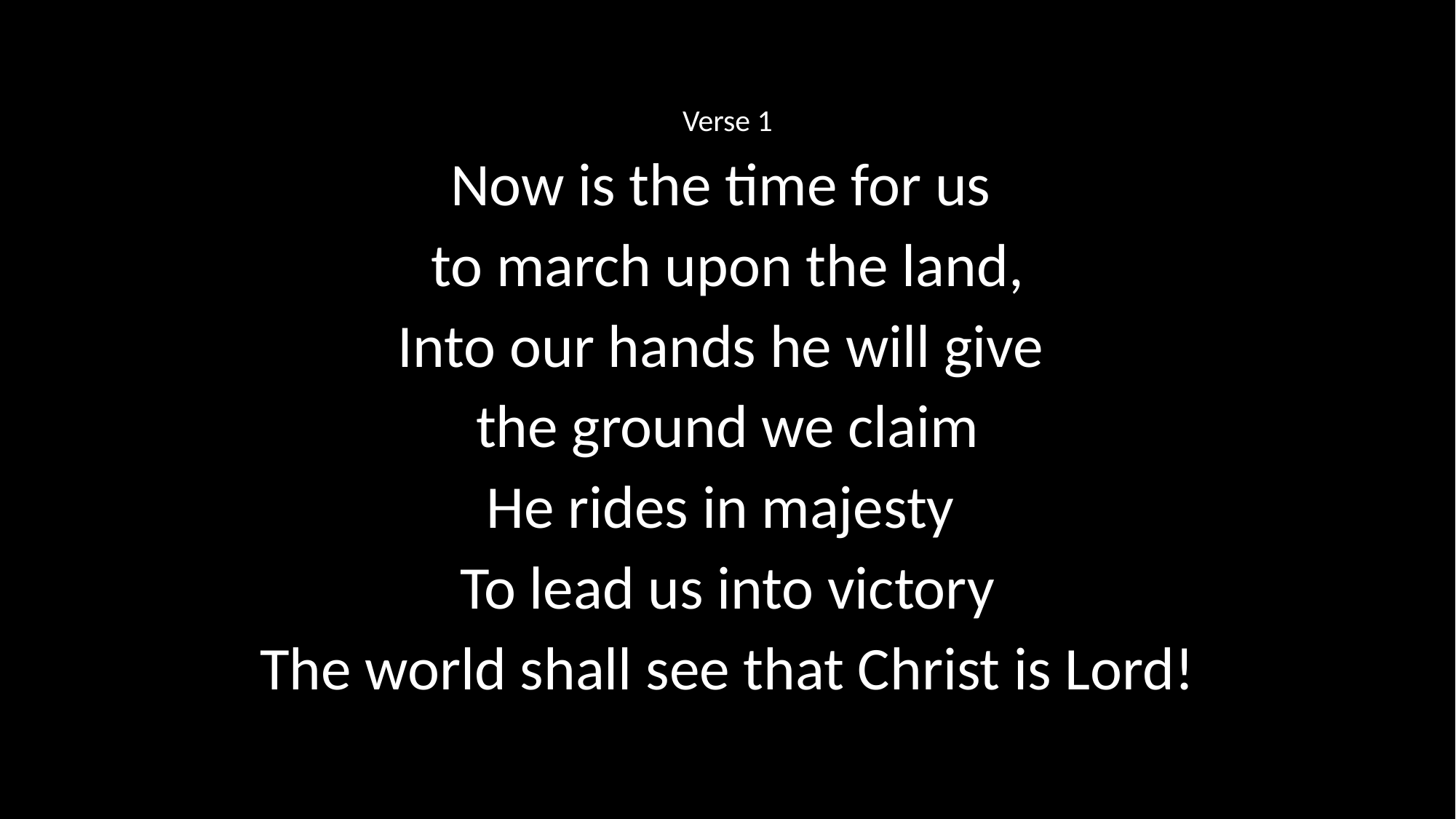

Verse 1
Now is the time for us
to march upon the land,
Into our hands he will give
the ground we claim
He rides in majesty
To lead us into victory
The world shall see that Christ is Lord!